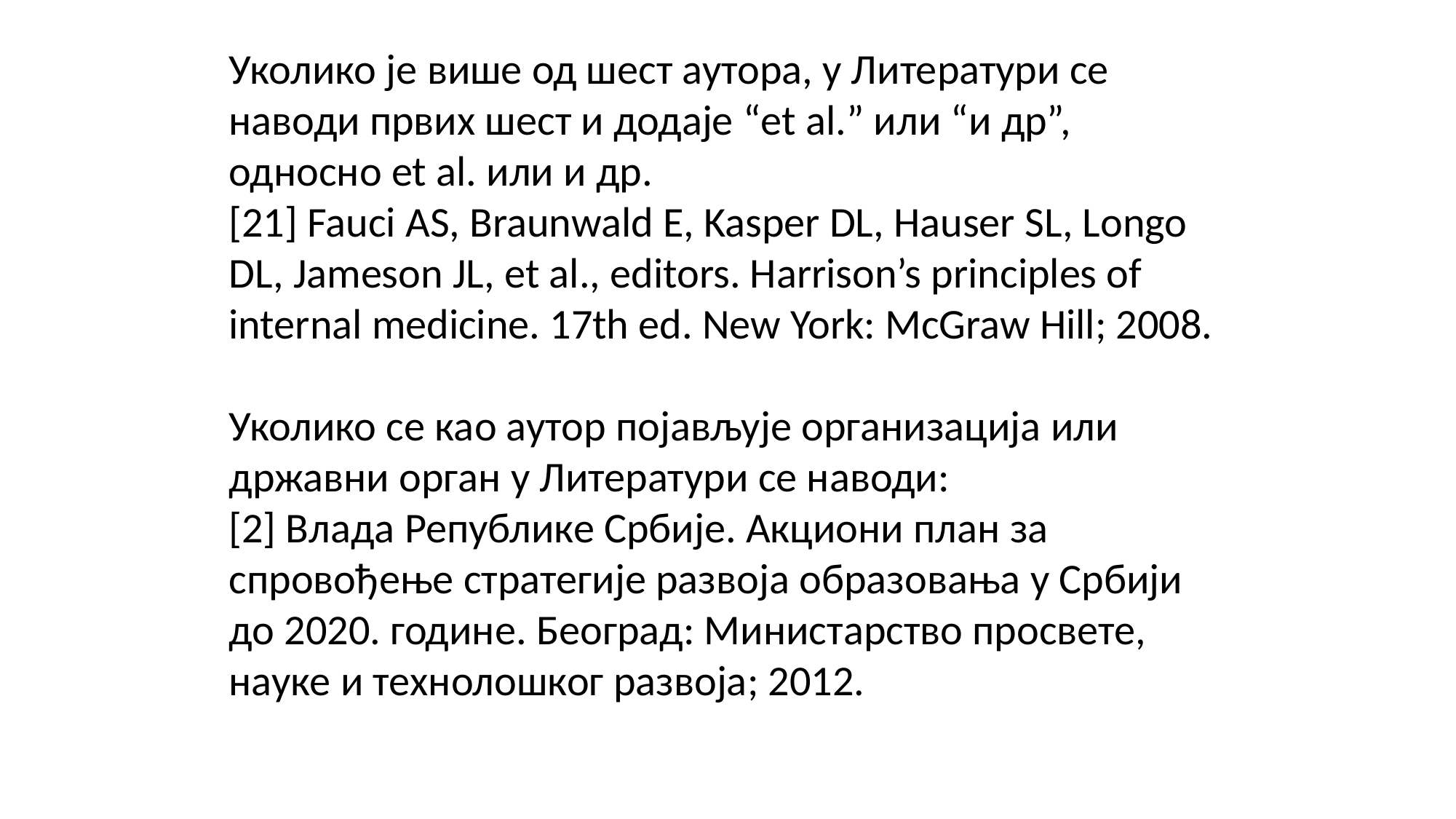

Уколико је више од шест аутора, у Литератури се наводи првих шест и додаје “et al.” или “и др”, односно et al. или и др.
[21] Fauci AS, Braunwald E, Kasper DL, Hauser SL, Longo DL, Jameson JL, et al., editors. Harrison’s principles of internal medicine. 17th ed. New York: McGraw Hill; 2008.

Уколико се као аутор појављује организација или државни орган у Литератури се наводи:
[2] Влада Републике Србије. Акциони план за спровођење стратегије развоја образовања у Србији до 2020. године. Београд: Министарство просвете, науке и технолошког развоја; 2012.